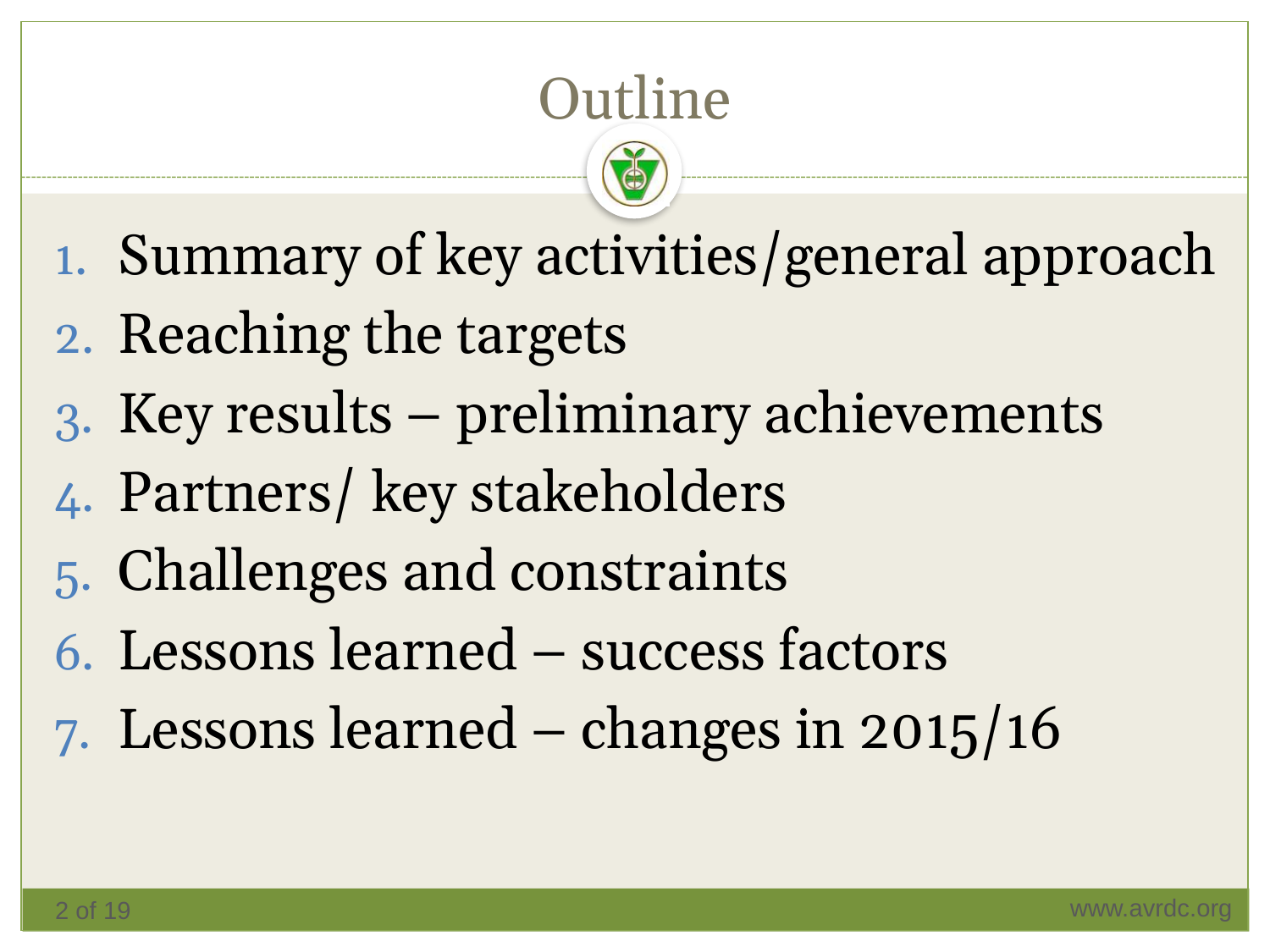

# Outline
Summary of key activities/general approach
Reaching the targets
Key results – preliminary achievements
Partners/ key stakeholders
Challenges and constraints
Lessons learned – success factors
Lessons learned – changes in 2015/16

2 of 19